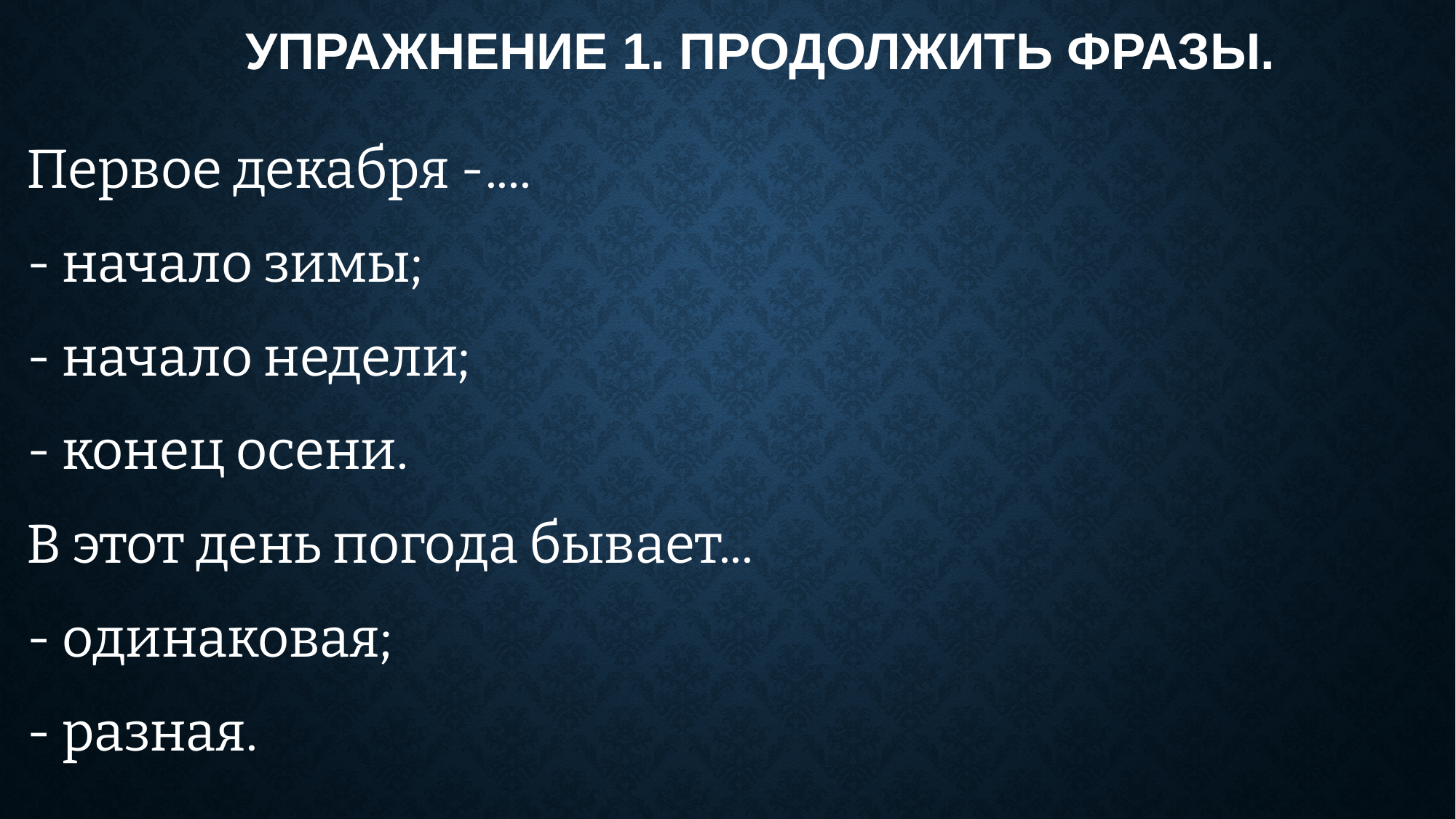

# Упражнение 1. Продолжить фразы.
Первое декабря -....
- начало зимы;
- начало недели;
- конец осени.
В этот день погода бывает...
- одинаковая;
- разная.